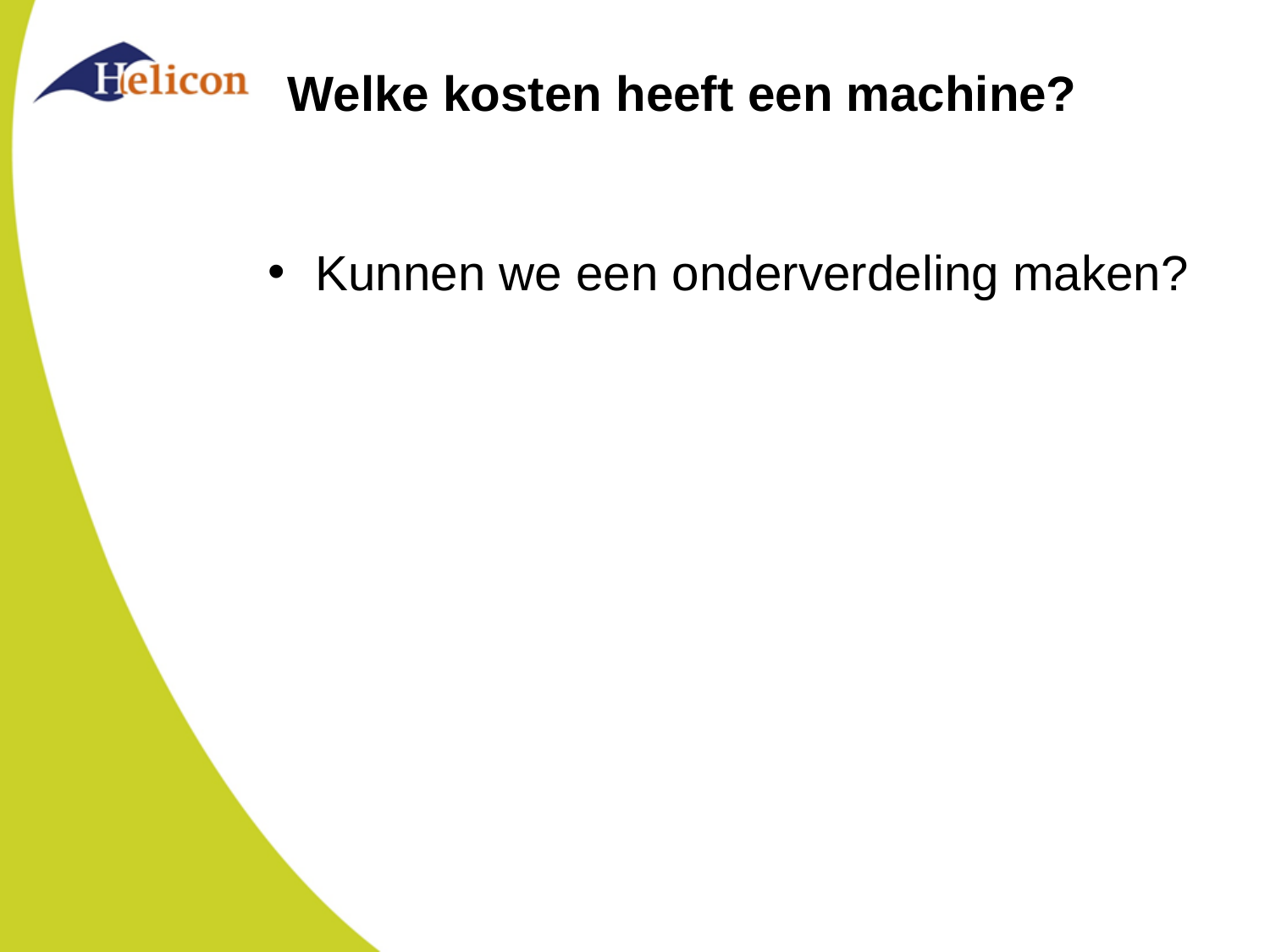

# Welke kosten heeft een machine?

Kunnen we een onderverdeling maken?